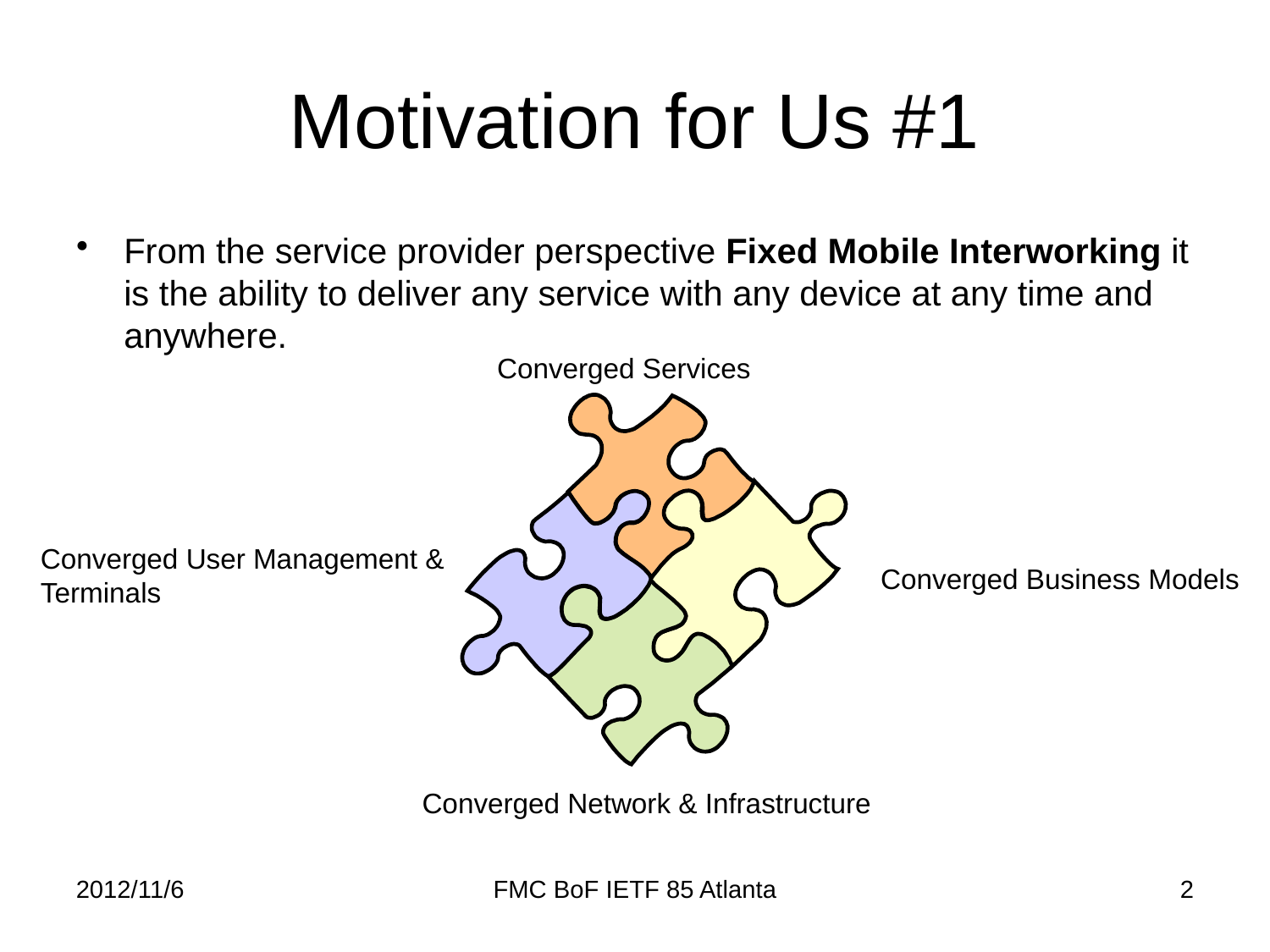

# Motivation for Us #1
From the service provider perspective Fixed Mobile Interworking it is the ability to deliver any service with any device at any time and anywhere.

Converged Services

Converged User Management &
Terminals
Converged Business Models
Converged Network & Infrastructure
2012/11/6
FMC BoF IETF 85 Atlanta
2